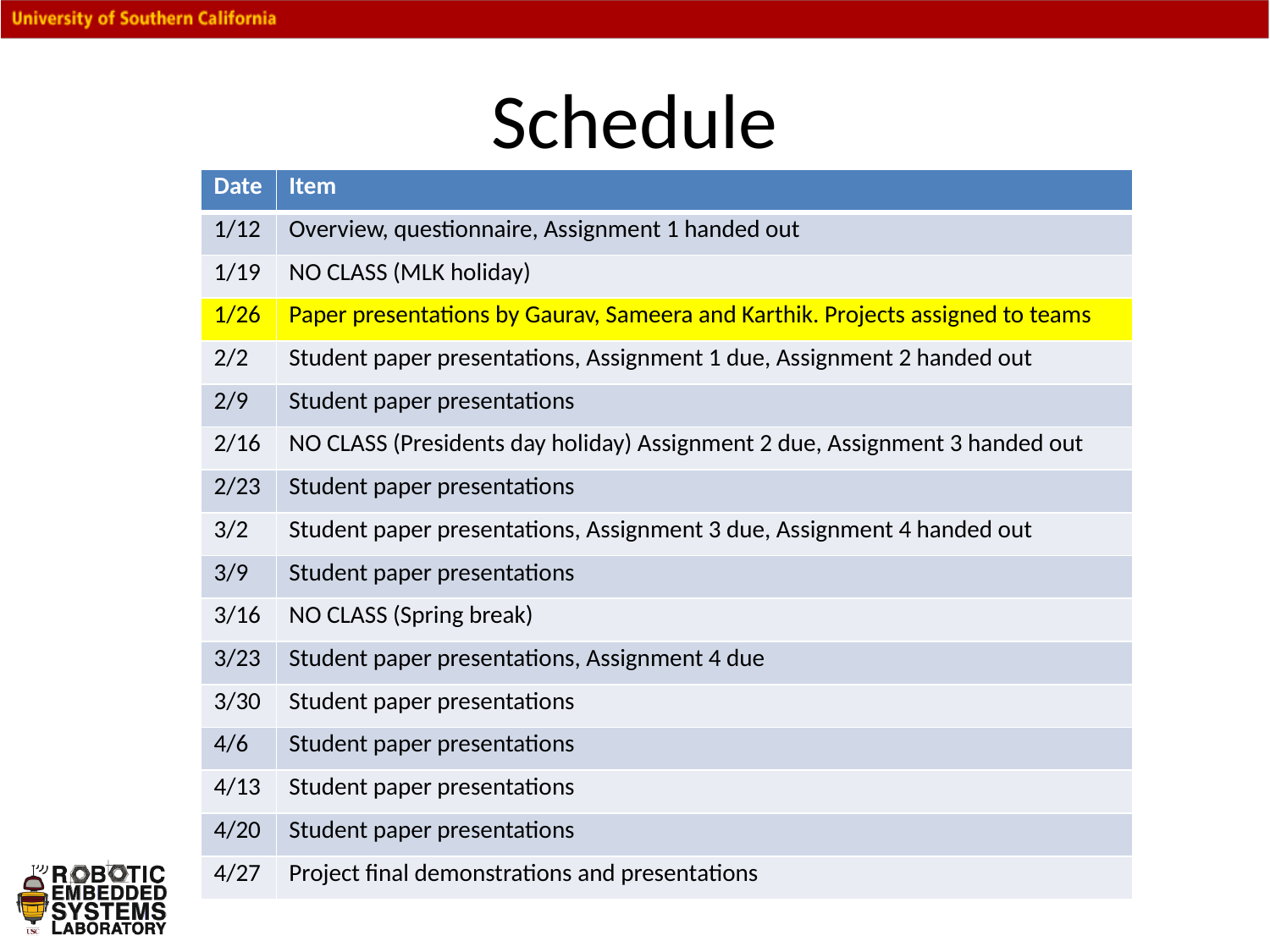

# Schedule
| Date | Item |
| --- | --- |
| 1/12 | Overview, questionnaire, Assignment 1 handed out |
| 1/19 | NO CLASS (MLK holiday) |
| 1/26 | Paper presentations by Gaurav, Sameera and Karthik. Projects assigned to teams |
| 2/2 | Student paper presentations, Assignment 1 due, Assignment 2 handed out |
| 2/9 | Student paper presentations |
| 2/16 | NO CLASS (Presidents day holiday) Assignment 2 due, Assignment 3 handed out |
| 2/23 | Student paper presentations |
| 3/2 | Student paper presentations, Assignment 3 due, Assignment 4 handed out |
| 3/9 | Student paper presentations |
| 3/16 | NO CLASS (Spring break) |
| 3/23 | Student paper presentations, Assignment 4 due |
| 3/30 | Student paper presentations |
| 4/6 | Student paper presentations |
| 4/13 | Student paper presentations |
| 4/20 | Student paper presentations |
| 4/27 | Project final demonstrations and presentations |